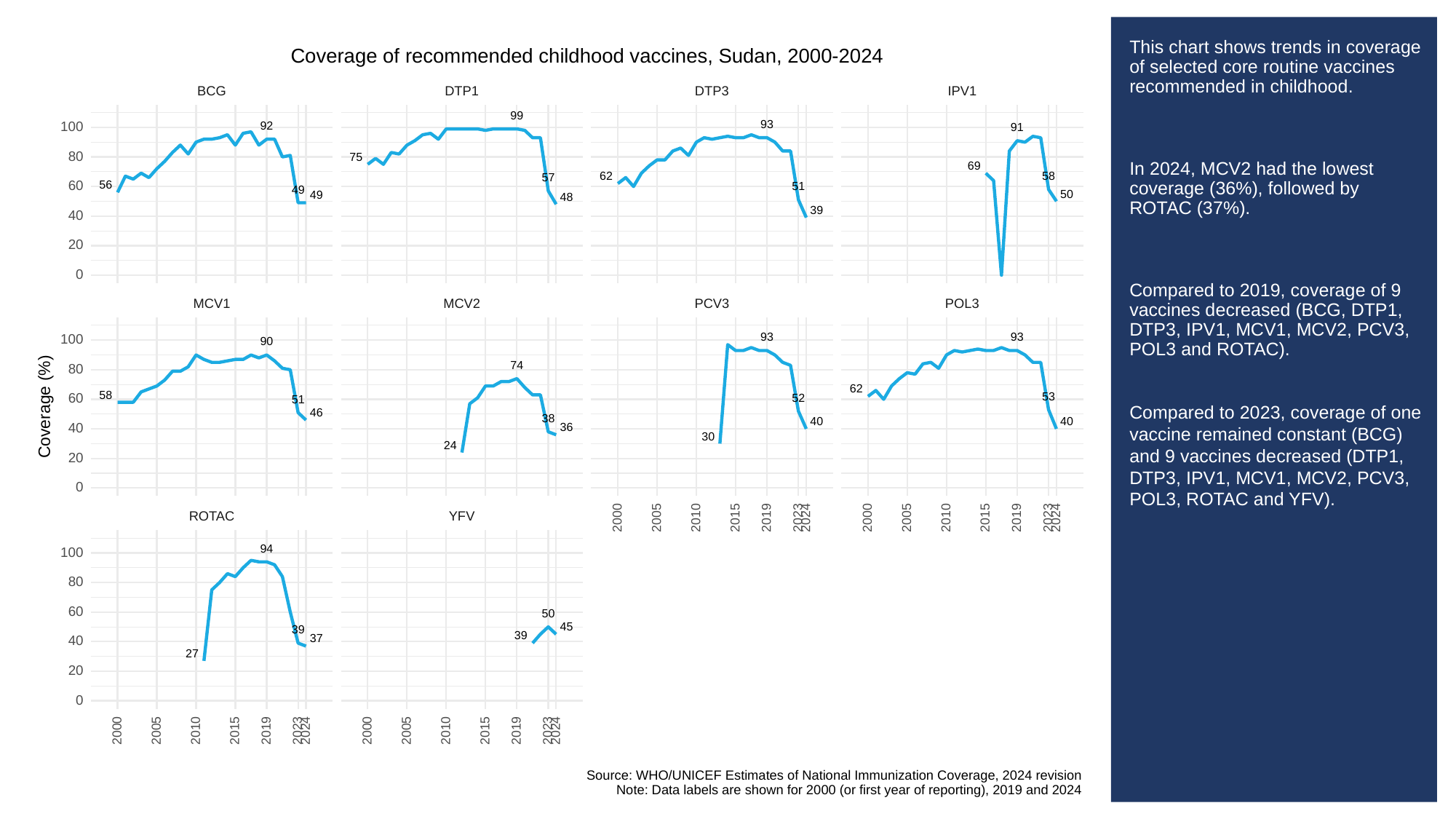

# This chart shows trends in coverage of selected core routine vaccines recommended in childhood.

In 2024, MCV2 had the lowest coverage (36%), followed by ROTAC (37%).

Compared to 2019, coverage of 9 vaccines decreased (BCG, DTP1, DTP3, IPV1, MCV1, MCV2, PCV3, POL3 and ROTAC).

Compared to 2023, coverage of one vaccine remained constant (BCG) and 9 vaccines decreased (DTP1, DTP3, IPV1, MCV1, MCV2, PCV3, POL3, ROTAC and YFV).

Coverage of recommended childhood vaccines, Sudan, 2000-2024
BCG
DTP3
DTP1
IPV1

99

93
100
92
91

80
75

69

62
58
57
56
60
51
49

50
49
48

39
40

20

0

POL3
PCV3
MCV1
MCV2

93
93
100
90

74
80

62
58
53
60
52
51
Coverage (%)

46

38
40
40
36
40

30
24

20

0

ROTAC
YFV
2023
2023
2000
2005
2010
2015
2019
2024
2000
2005
2010
2015
2019
2024

94
100

80

60
50

45
39

39
37
40

27

20

0

2023
2023
2000
2005
2010
2015
2019
2024
2000
2005
2010
2015
2019
2024
Source: WHO/UNICEF Estimates of National Immunization Coverage, 2024 revision
Note: Data labels are shown for 2000 (or first year of reporting), 2019 and 2024